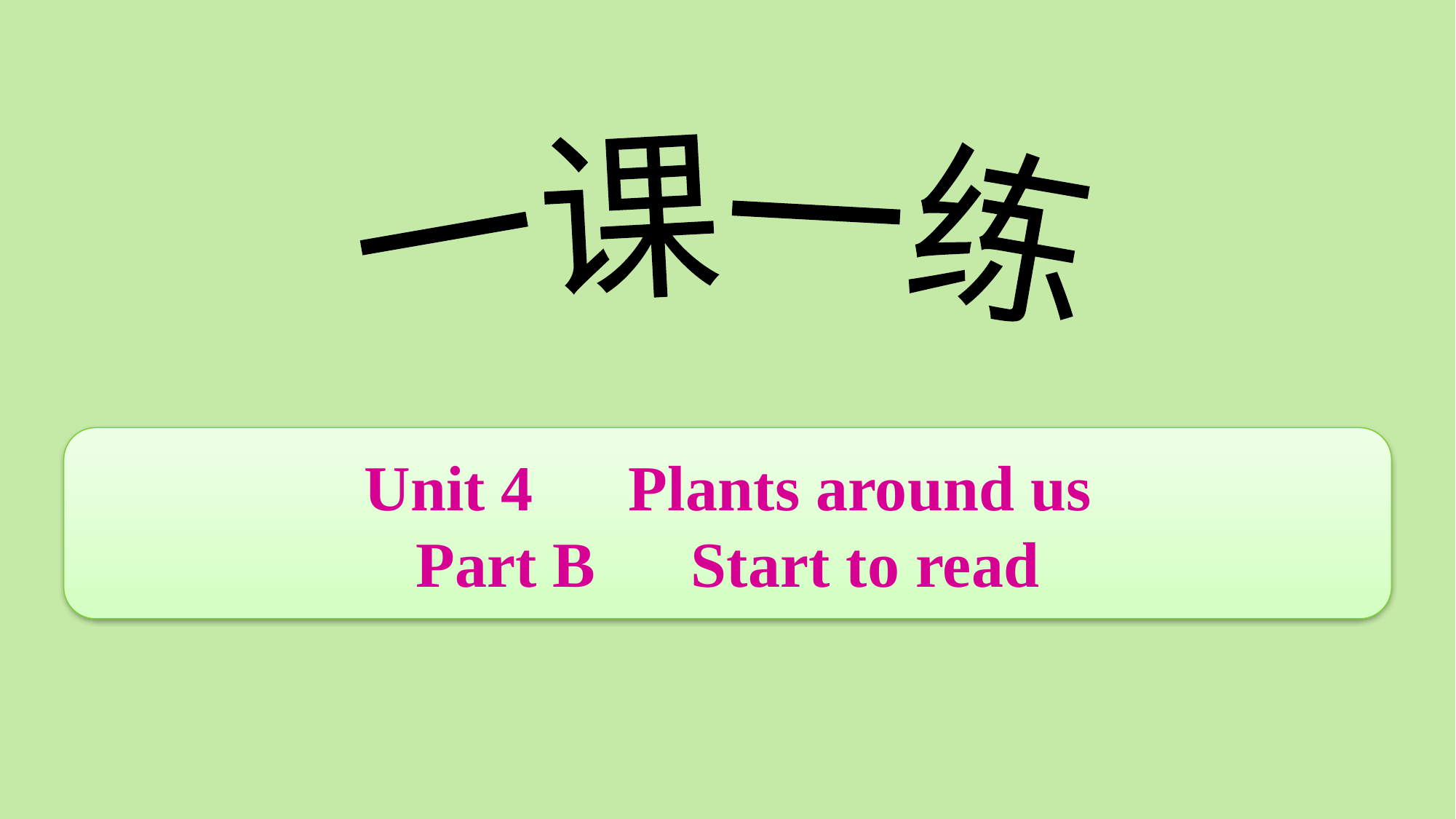

Unit 4　Plants around us
Part B　Start to read